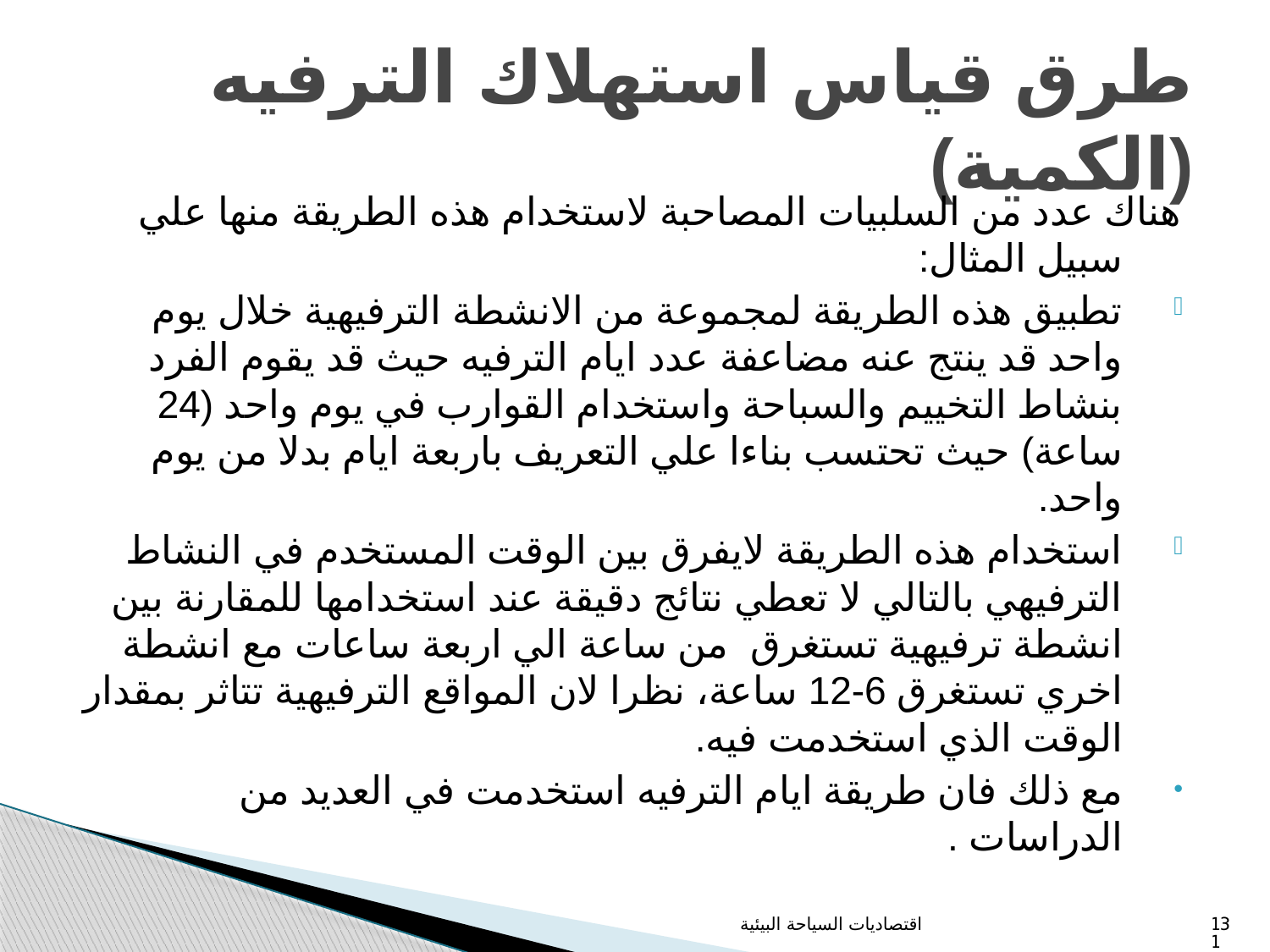

# طرق قياس استهلاك الترفيه (الكمية)
هناك عدد من السلبيات المصاحبة لاستخدام هذه الطريقة منها علي سبيل المثال:
تطبيق هذه الطريقة لمجموعة من الانشطة الترفيهية خلال يوم واحد قد ينتج عنه مضاعفة عدد ايام الترفيه حيث قد يقوم الفرد بنشاط التخييم والسباحة واستخدام القوارب في يوم واحد (24 ساعة) حيث تحتسب بناءا علي التعريف باربعة ايام بدلا من يوم واحد.
استخدام هذه الطريقة لايفرق بين الوقت المستخدم في النشاط الترفيهي بالتالي لا تعطي نتائج دقيقة عند استخدامها للمقارنة بين انشطة ترفيهية تستغرق  من ساعة الي اربعة ساعات مع انشطة اخري تستغرق 6-12 ساعة، نظرا لان المواقع الترفيهية تتاثر بمقدار الوقت الذي استخدمت فيه.
مع ذلك فان طريقة ايام الترفيه استخدمت في العديد من الدراسات .

اقتصاديات السياحة البيئية
131